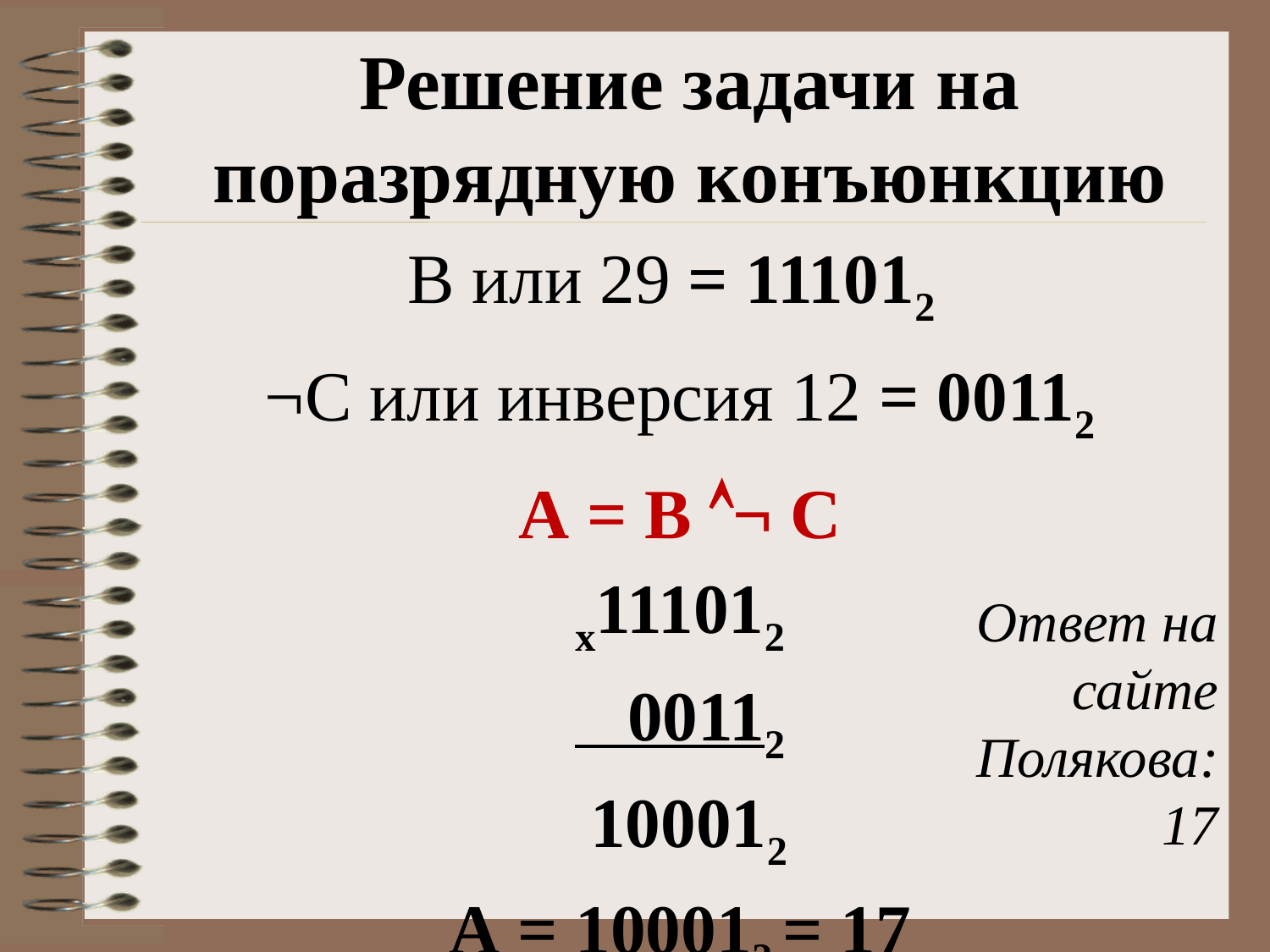

Решение задачи на поразрядную конъюнкцию
В или 29 = 111012
¬С или инверсия 12 = 00112
А = В ∧¬ С
х111012
   00112
 100012
А = 100012 = 17

Ответ на сайте Полякова: 17